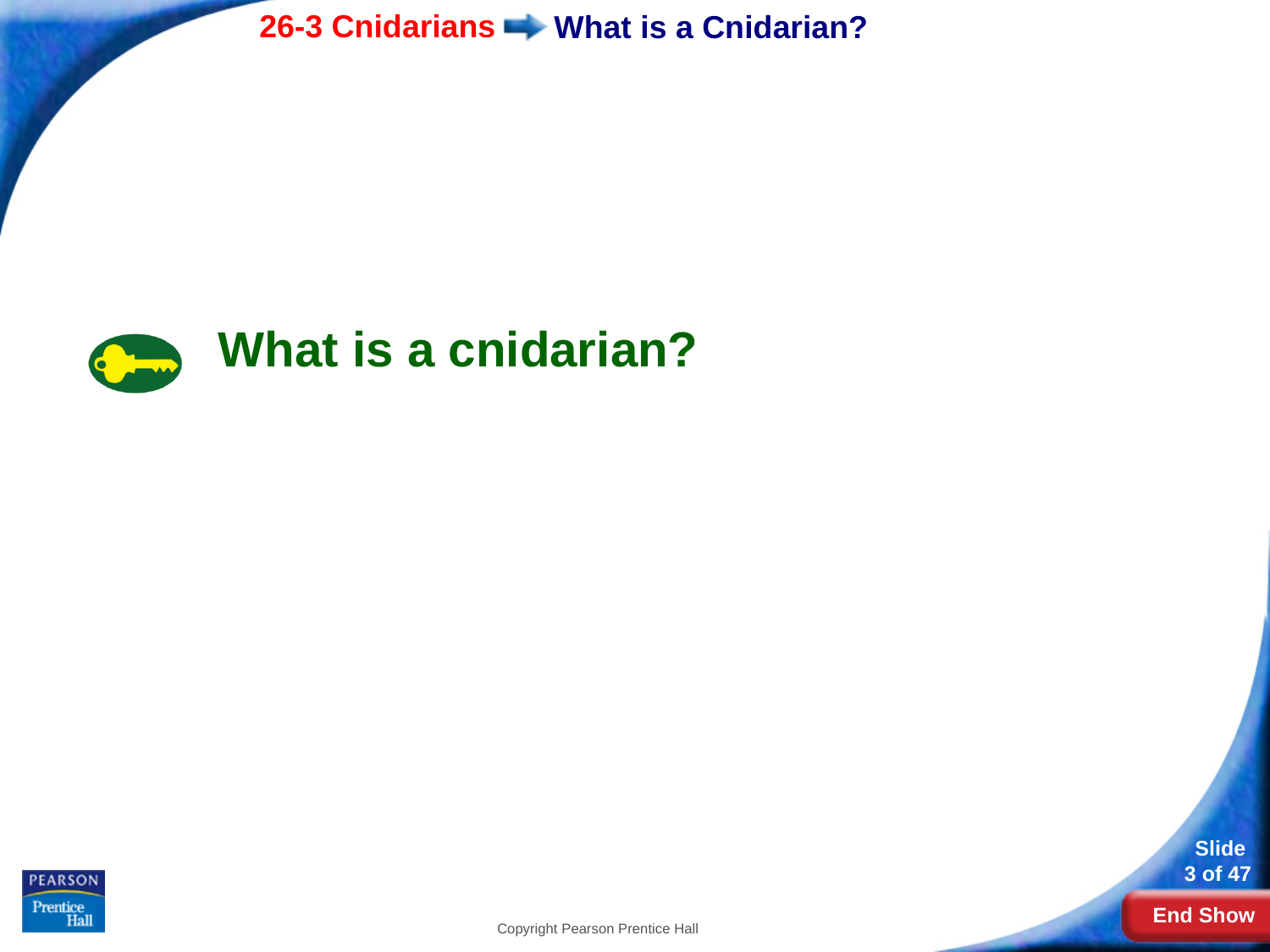

# What is a Cnidarian?

What is a cnidarian?
Copyright Pearson Prentice Hall